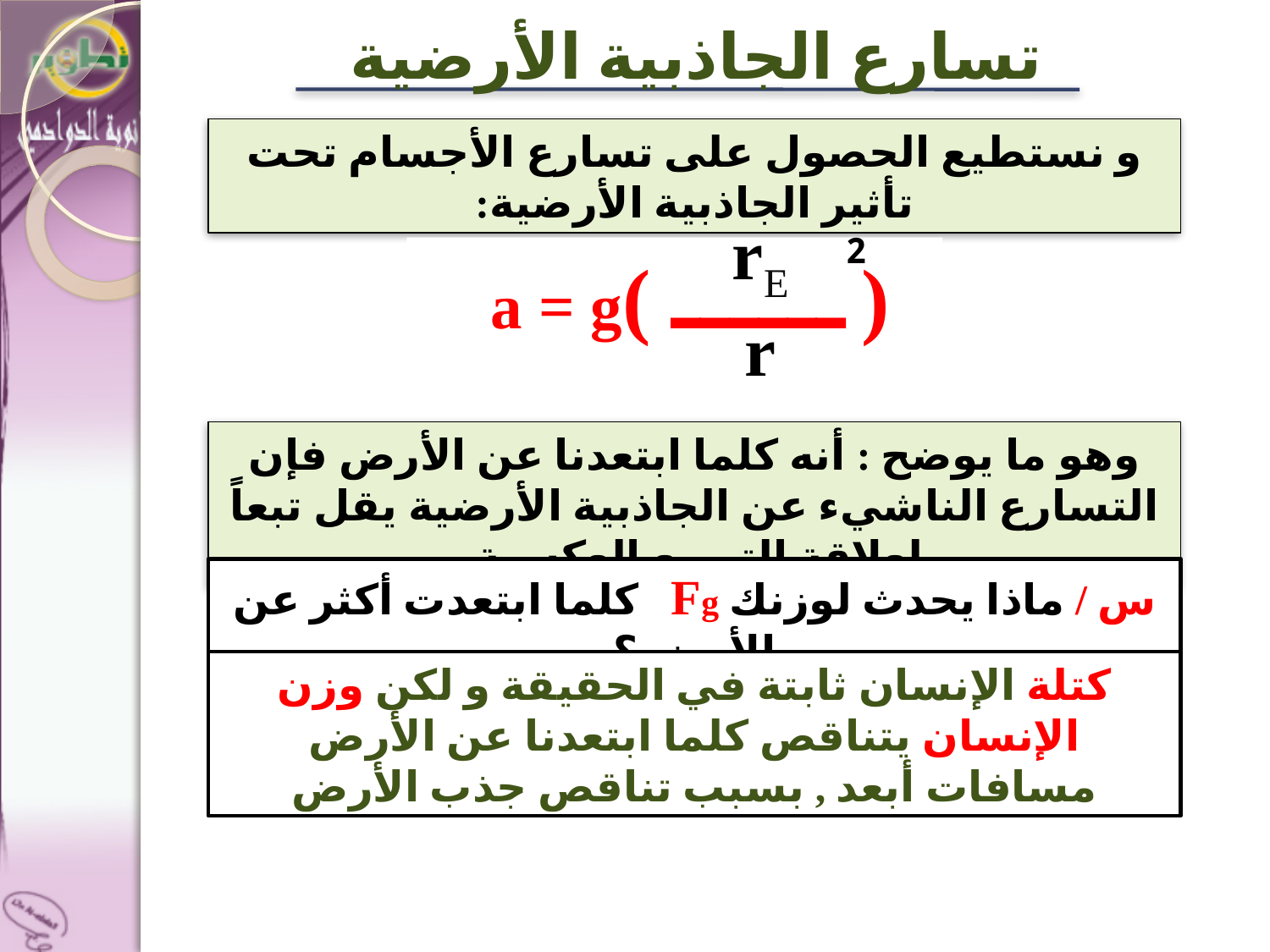

تسارع الجاذبية الأرضية
و نستطيع الحصول على تسارع الأجسام تحت تأثير الجاذبية الأرضية:
rE
r
2
( ــــــ )a = g
وهو ما يوضح : أنه كلما ابتعدنا عن الأرض فإن التسارع الناشيء عن الجاذبية الأرضية يقل تبعاً لعلاقة التربيع العكسية.
س / ماذا يحدث لوزنك Fg   كلما ابتعدت أكثر عن الأرض ؟
كتلة الإنسان ثابتة في الحقيقة و لكن وزن الإنسان يتناقص كلما ابتعدنا عن الأرض مسافات أبعد , بسبب تناقص جذب الأرض